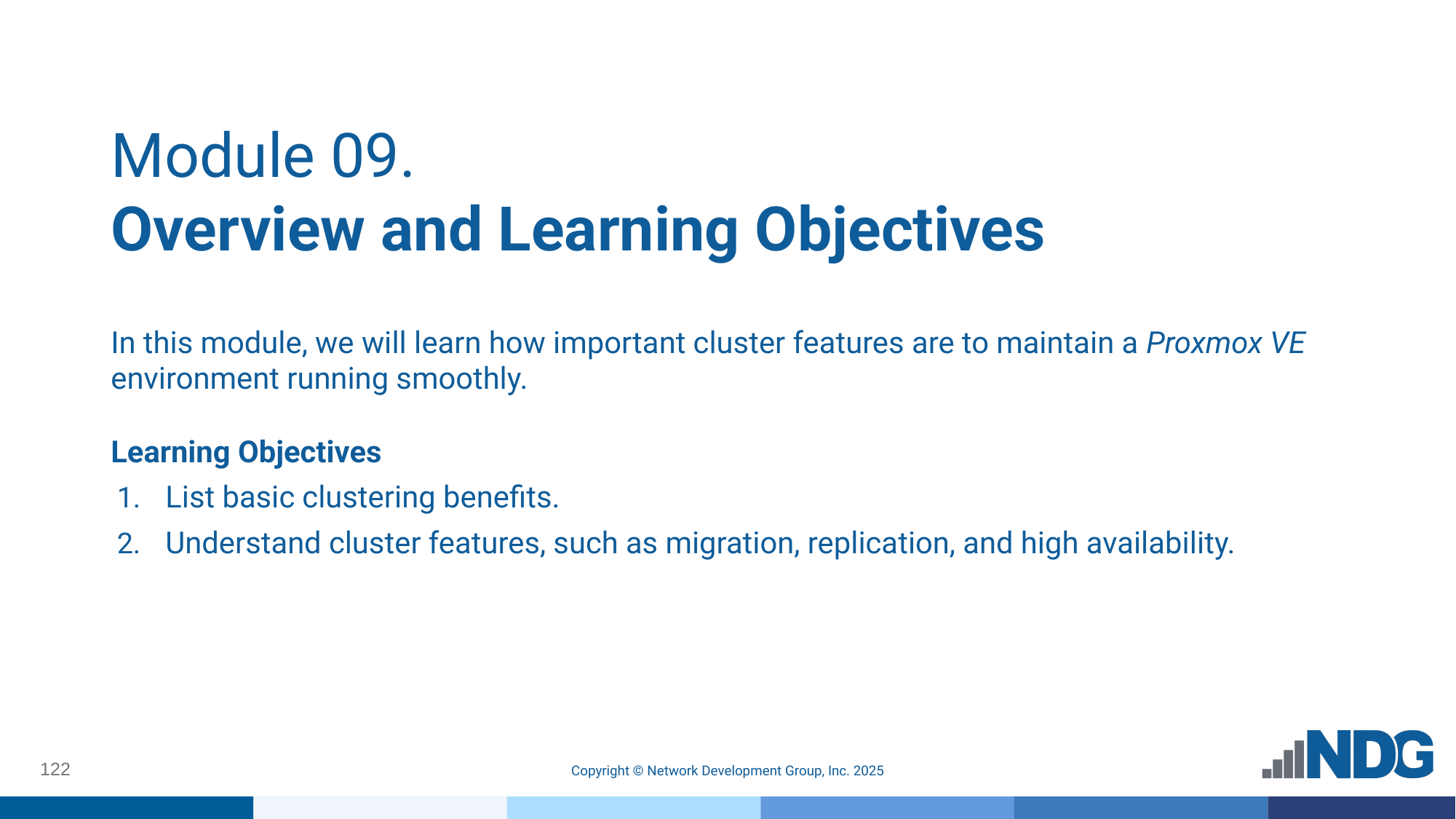

# Module 09.
Overview and Learning Objectives
In this module, we will learn how important cluster features are to maintain a Proxmox VE environment running smoothly.

Learning Objectives
List basic clustering benefits.
Understand cluster features, such as migration, replication, and high availability.